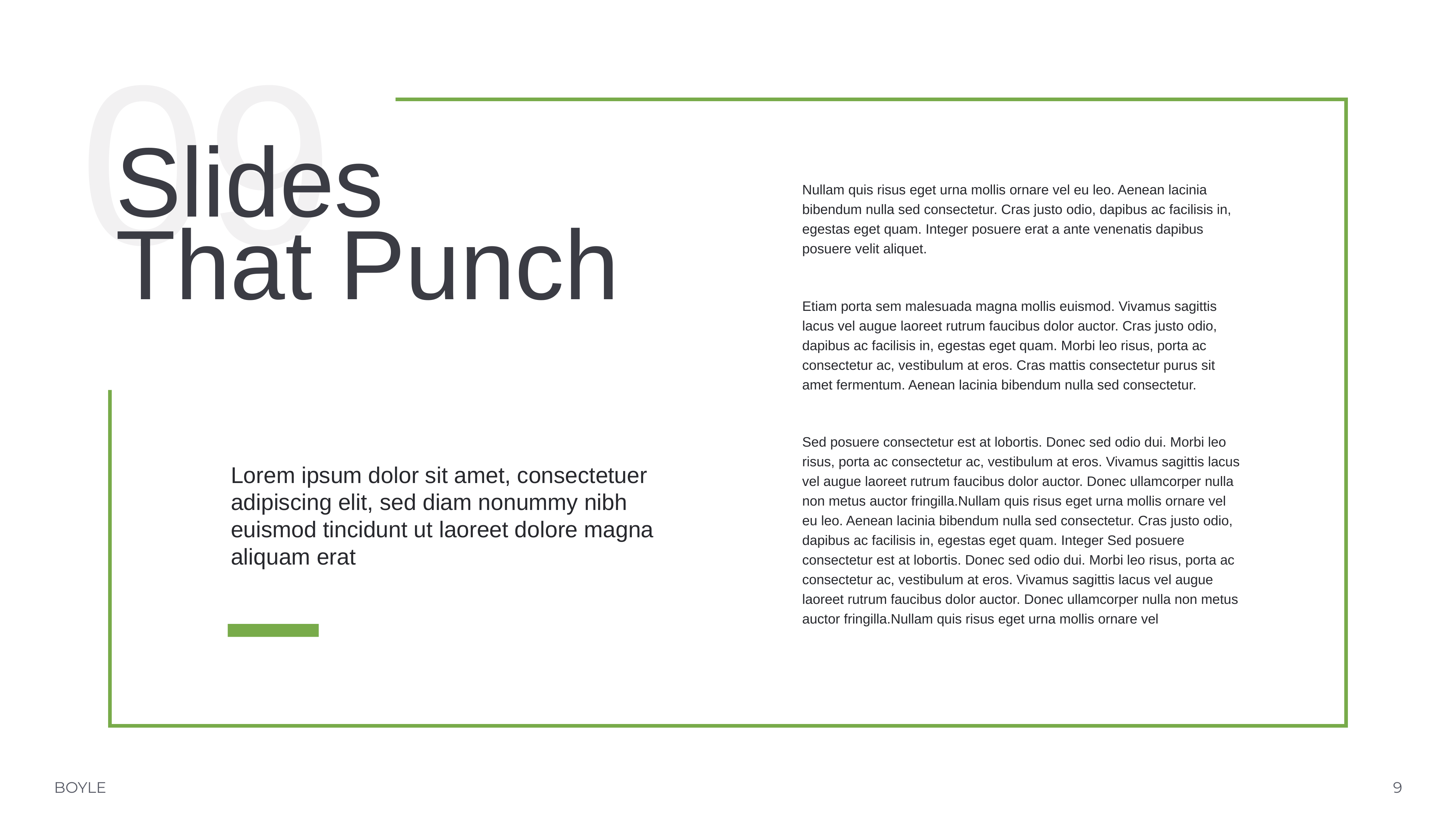

09

Slides
That Punch
Nullam quis risus eget urna mollis ornare vel eu leo. Aenean lacinia bibendum nulla sed consectetur. Cras justo odio, dapibus ac facilisis in, egestas eget quam. Integer posuere erat a ante venenatis dapibus posuere velit aliquet.

Etiam porta sem malesuada magna mollis euismod. Vivamus sagittis lacus vel augue laoreet rutrum faucibus dolor auctor. Cras justo odio, dapibus ac facilisis in, egestas eget quam. Morbi leo risus, porta ac consectetur ac, vestibulum at eros. Cras mattis consectetur purus sit amet fermentum. Aenean lacinia bibendum nulla sed consectetur.

Sed posuere consectetur est at lobortis. Donec sed odio dui. Morbi leo risus, porta ac consectetur ac, vestibulum at eros. Vivamus sagittis lacus vel augue laoreet rutrum faucibus dolor auctor. Donec ullamcorper nulla non metus auctor fringilla.Nullam quis risus eget urna mollis ornare vel eu leo. Aenean lacinia bibendum nulla sed consectetur. Cras justo odio, dapibus ac facilisis in, egestas eget quam. Integer Sed posuere consectetur est at lobortis. Donec sed odio dui. Morbi leo risus, porta ac consectetur ac, vestibulum at eros. Vivamus sagittis lacus vel augue laoreet rutrum faucibus dolor auctor. Donec ullamcorper nulla non metus auctor fringilla.Nullam quis risus eget urna mollis ornare vel
Lorem ipsum dolor sit amet, consectetuer adipiscing elit, sed diam nonummy nibh euismod tincidunt ut laoreet dolore magna aliquam erat

BOYLE
9